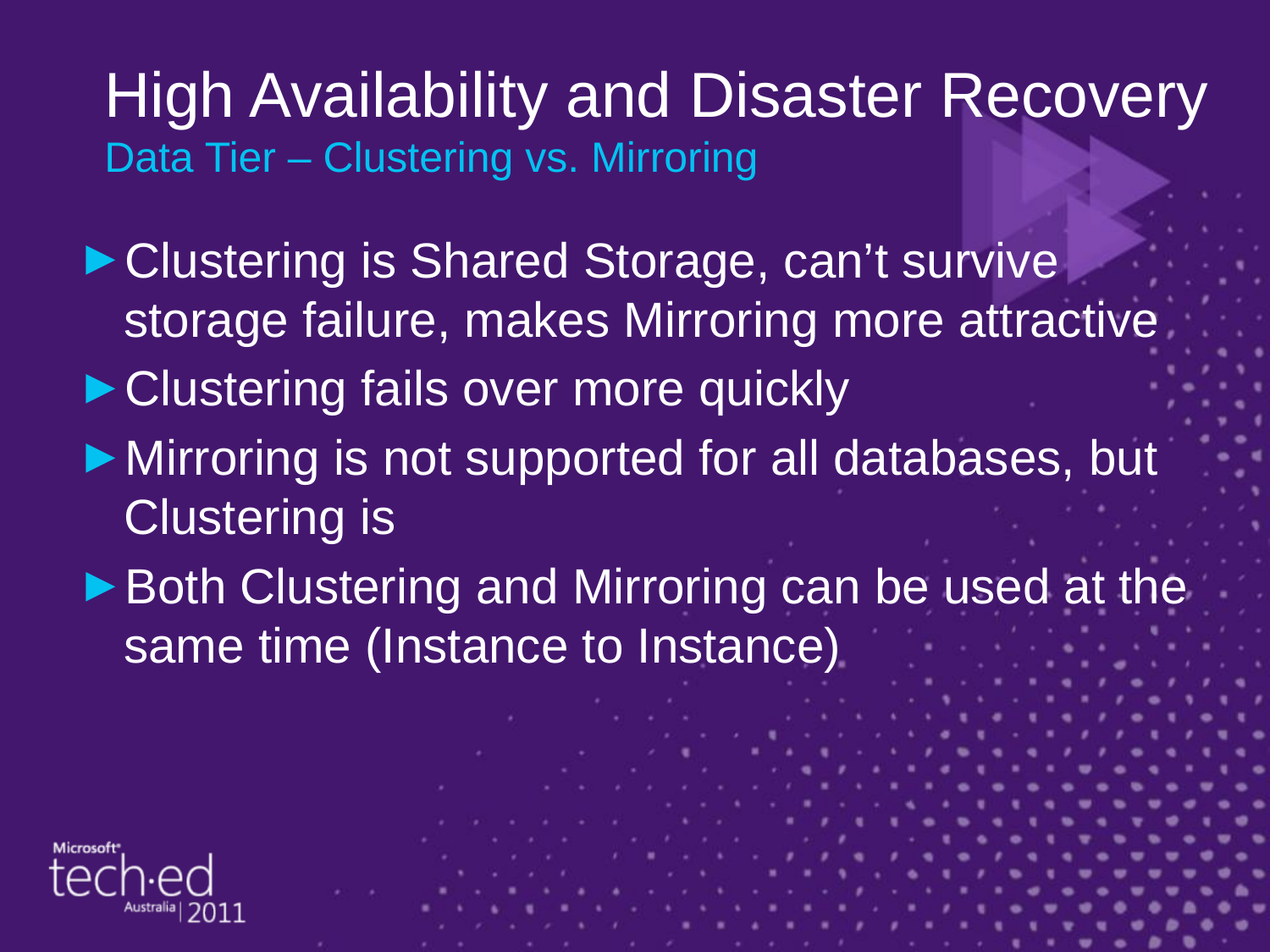

# High Availability and Disaster Recovery Data Tier – Clustering vs. Mirroring
Clustering is Shared Storage, can’t survive storage failure, makes Mirroring more attractive
Clustering fails over more quickly
Mirroring is not supported for all databases, but Clustering is
Both Clustering and Mirroring can be used at the same time (Instance to Instance)